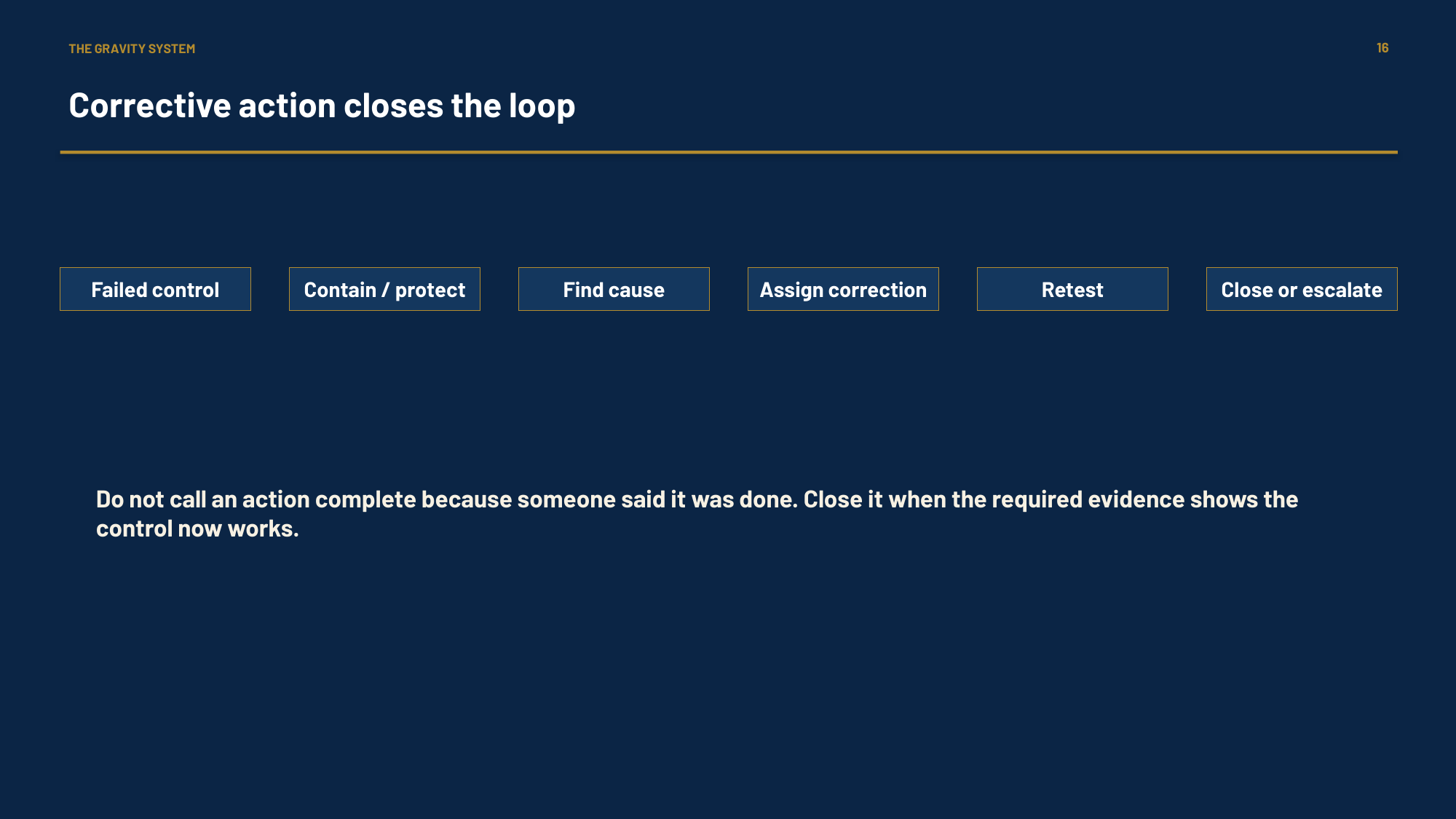

16
THE GRAVITY SYSTEM
Corrective action closes the loop

Failed control
Contain / protect
Find cause
Assign correction
Retest
Close or escalate
Do not call an action complete because someone said it was done. Close it when the required evidence shows the control now works.